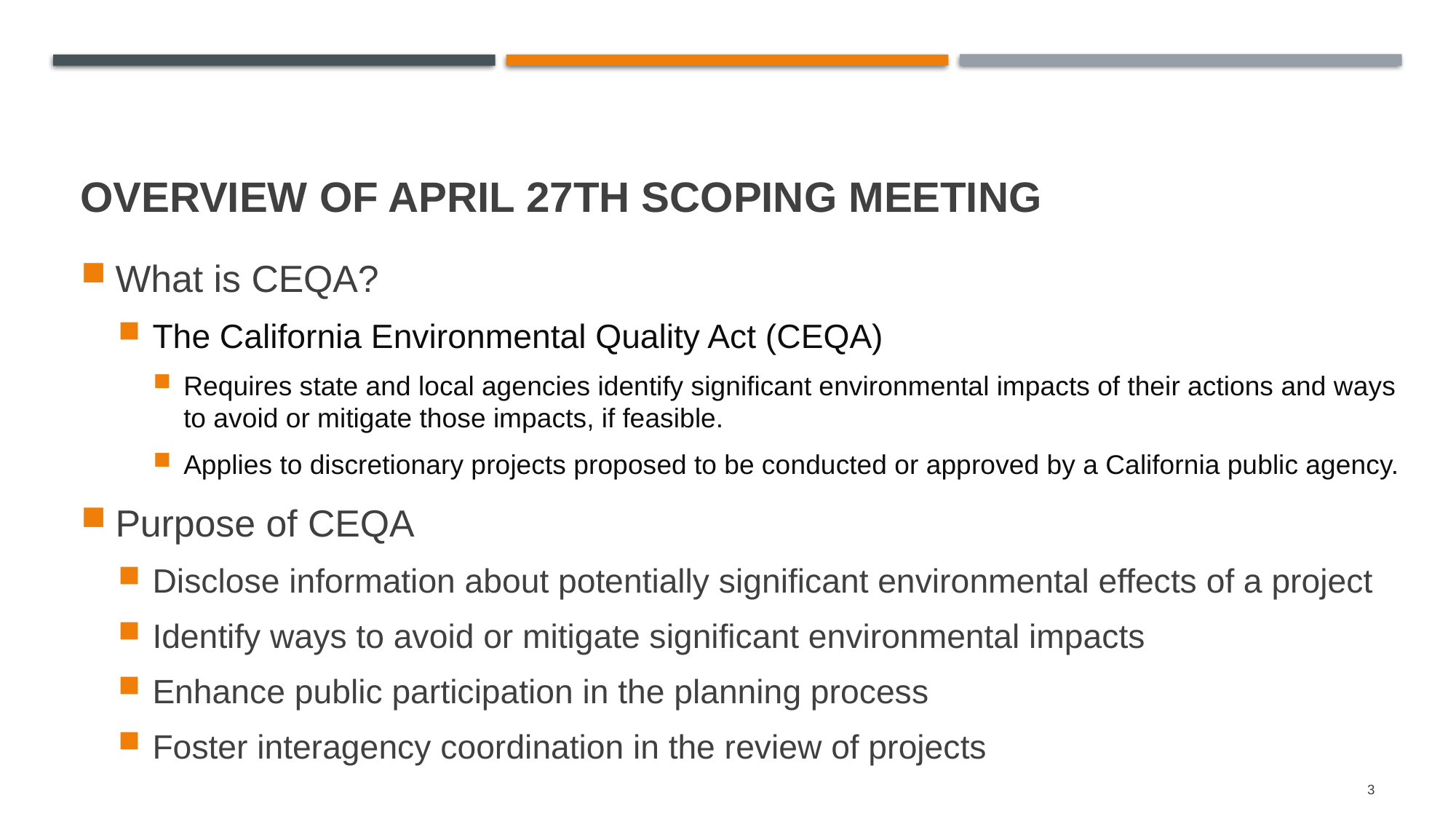

# Overview of April 27th Scoping Meeting
What is CEQA?
The California Environmental Quality Act (CEQA)
Requires state and local agencies identify significant environmental impacts of their actions and ways to avoid or mitigate those impacts, if feasible.
Applies to discretionary projects proposed to be conducted or approved by a California public agency.
Purpose of CEQA
Disclose information about potentially significant environmental effects of a project
Identify ways to avoid or mitigate significant environmental impacts
Enhance public participation in the planning process
Foster interagency coordination in the review of projects

3